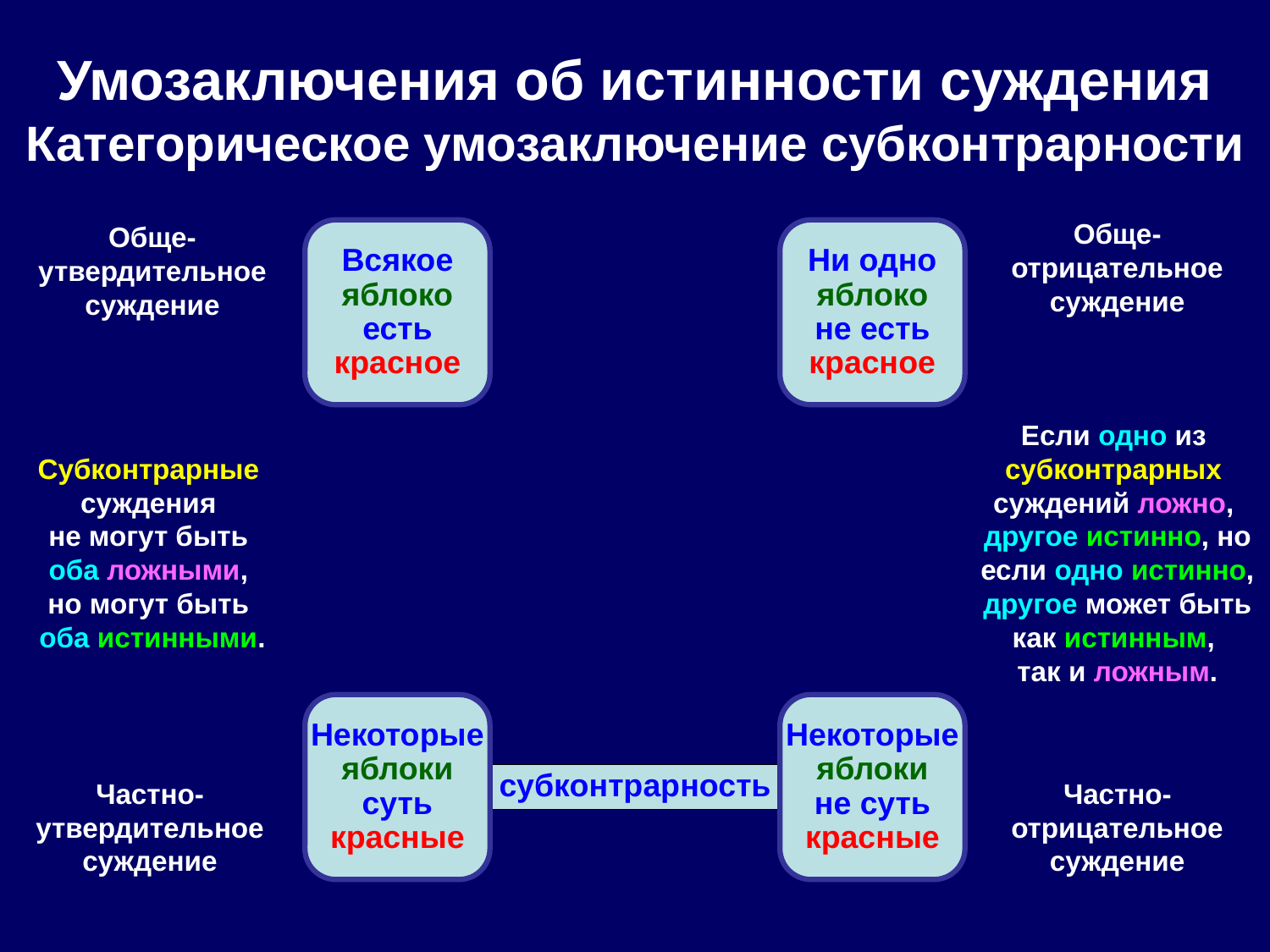

# Умозаключения об истинности суждения Категорическое умозаключение субконтрарности
Обще-
утвердительное
суждение
Обще-
отрицательное
суждение
Всякое
яблоко
есть
красное
Ни одно
яблоко
не есть
красное
Субконтрарные
суждения
не могут быть
оба ложными,
но могут быть
оба истинными.
Если одно из
субконтрарных
суждений ложно,
другое истинно, но если одно истинно, другое может быть как истинным,
так и ложным.
Некоторые
яблоки
суть
красные
Некоторые
яблоки
не суть
красные
субконтрарность
Частно-
утвердительное
суждение
Частно-
отрицательное
суждение